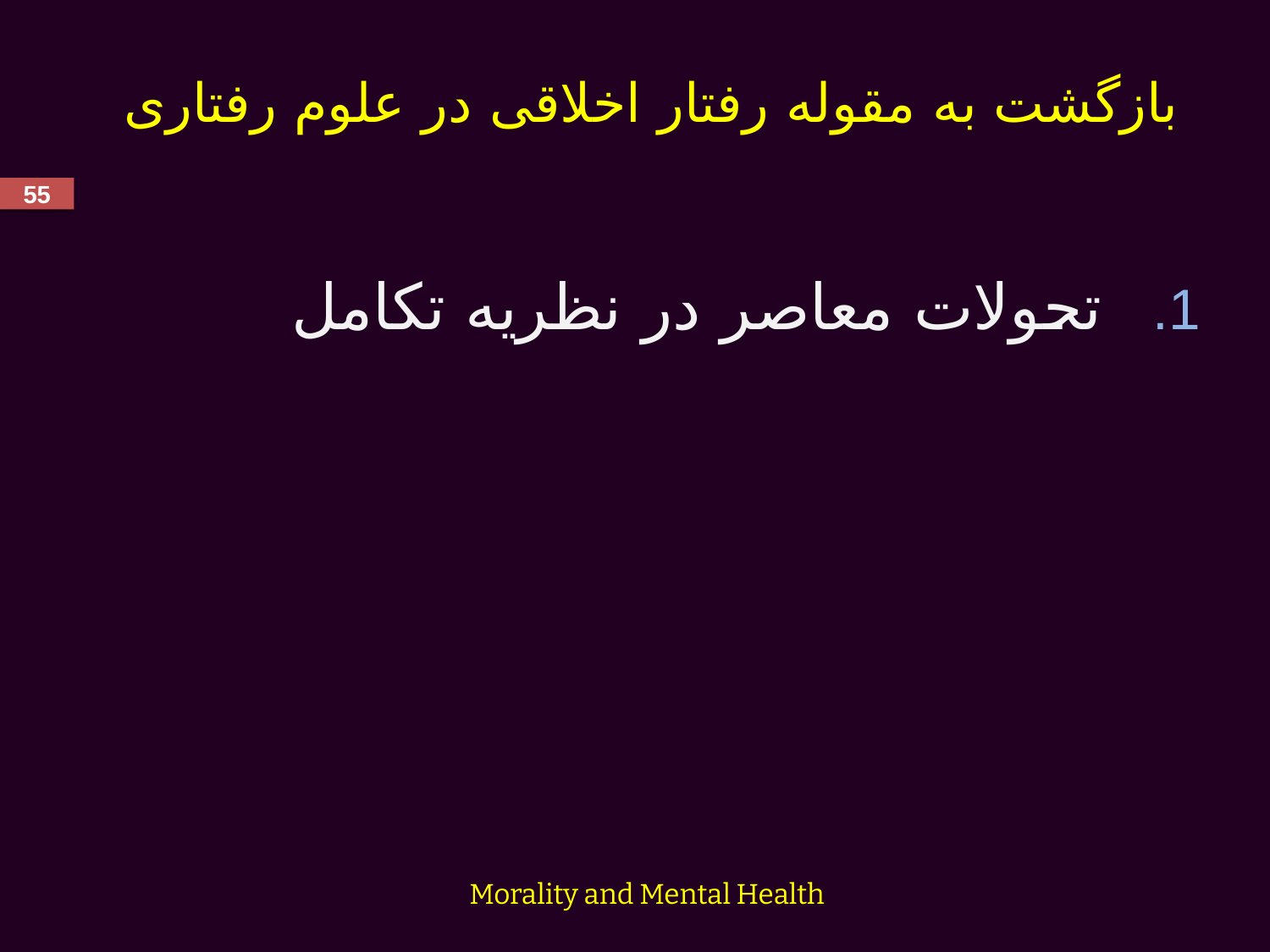

# بازگشت به مقوله رفتار اخلاقی در علوم رفتاری
55
تحولات معاصر در نظریه تکامل
Morality and Mental Health